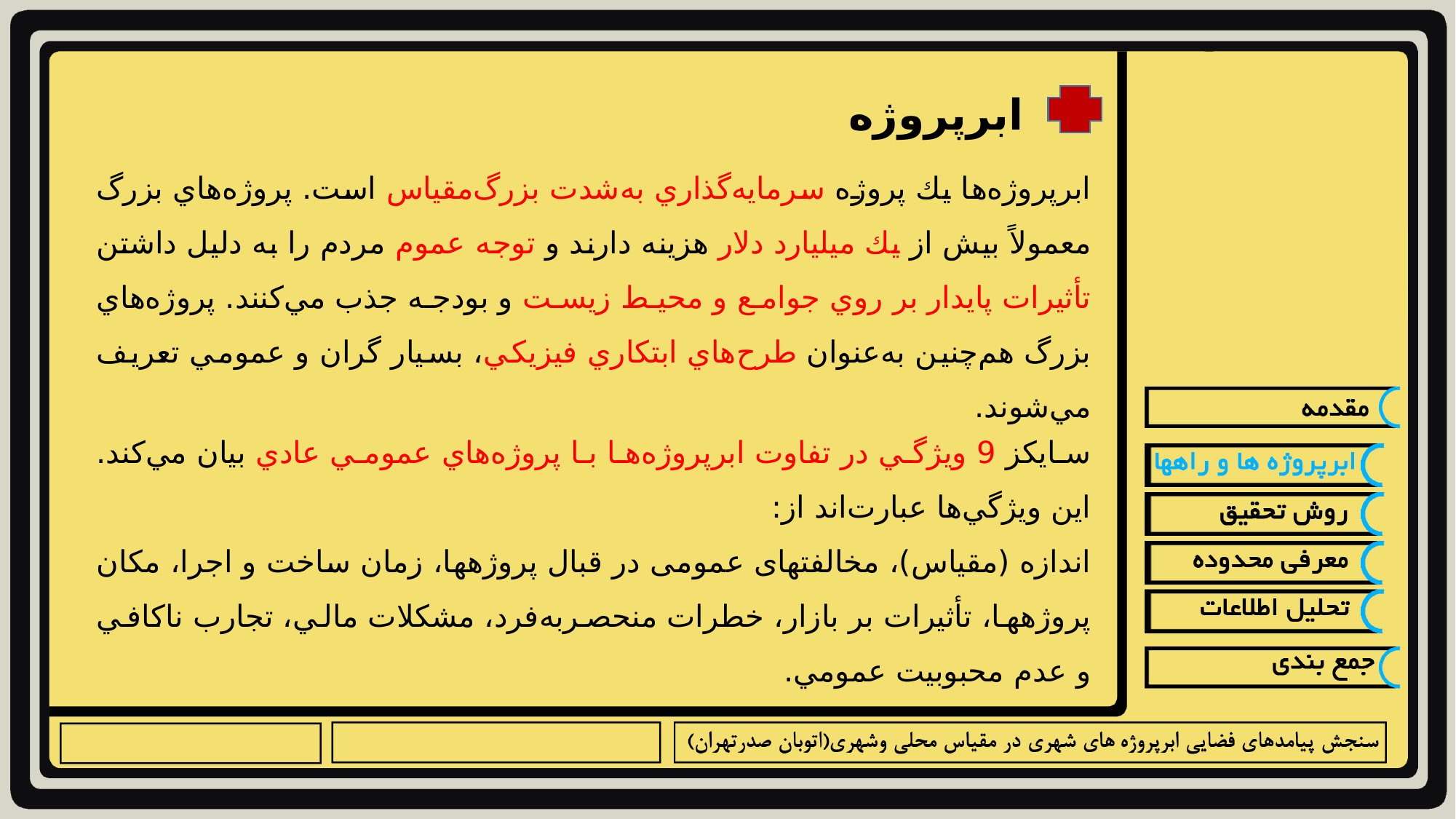

ابرپروژه

ابرپروژه‌ها يك پروژه سرمايه‌گذاري به‌شدت بزرگ‌مقیاس است. پروژه‌هاي بزرگ معمولاً بيش از يك ميليارد دلار هزينه دارند و توجه عموم مردم را به دليل داشتن تأثيرات پايدار بر روي جوامع و محيط زيست و بودجه جذب مي‌كنند. پروژه‌هاي بزرگ هم‌چنين به‌عنوان طرح‌هاي ابتكاري فيزيكي، بسيار گران و عمومي تعريف مي‌شوند.

سايكز 9 ويژگي در تفاوت ابرپروژه‌ها با پروژه‌هاي عمومي عادي بيان مي‌كند. اين ويژگي‌ها عبارت‌اند از:
اندازه (مقیاس)، مخالفت­های عمومی در قبال پروژه­ها، زمان ساخت و اجرا، مکان پروژه­ها، تأثيرات بر بازار، خطرات منحصربه‌فرد، مشكلات مالي، تجارب ناكافي و عدم محبوبيت عمومي.